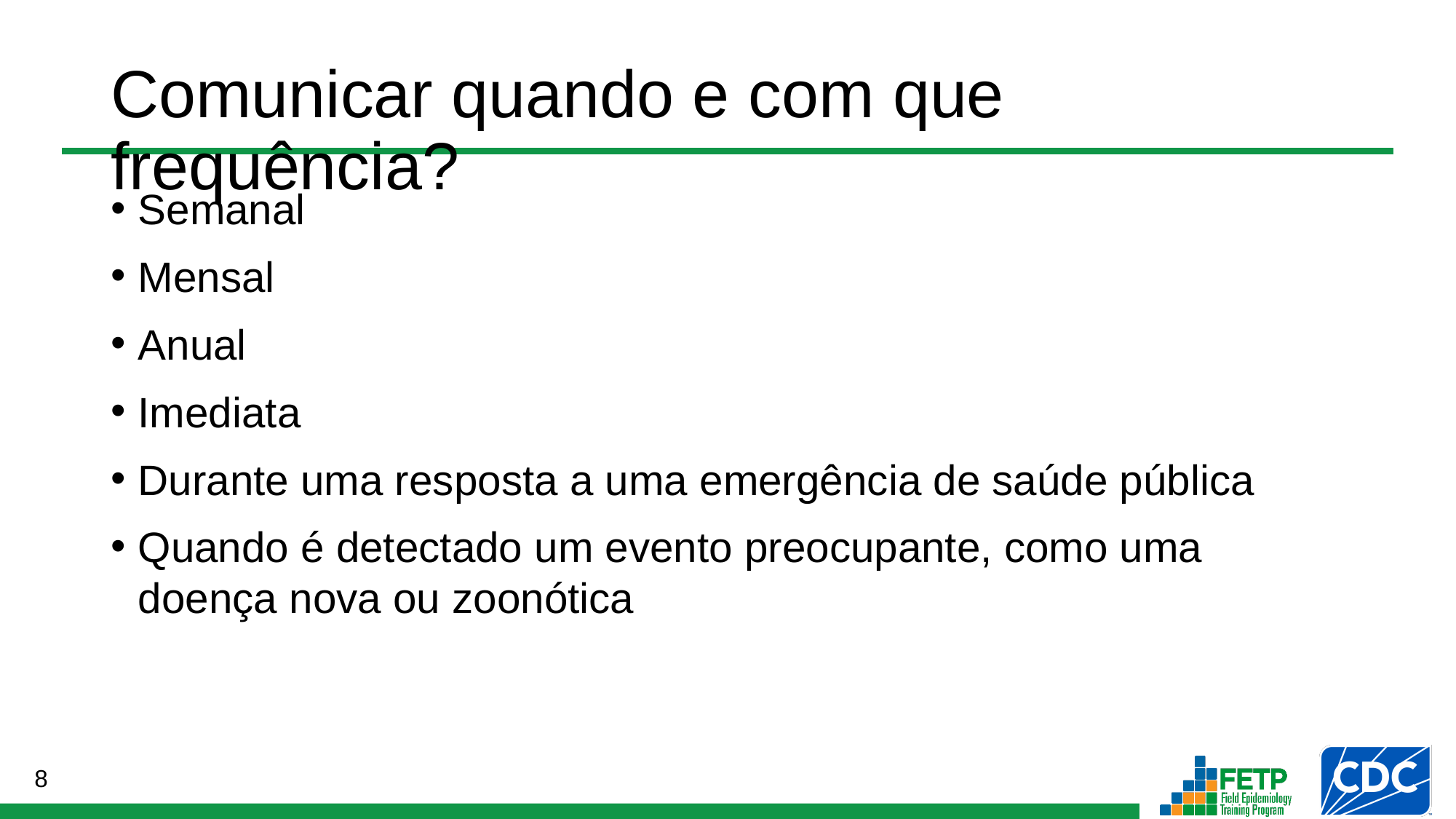

# Comunicar quando e com que frequência?
Semanal
Mensal
Anual
Imediata
Durante uma resposta a uma emergência de saúde pública
Quando é detectado um evento preocupante, como uma doença nova ou zoonótica